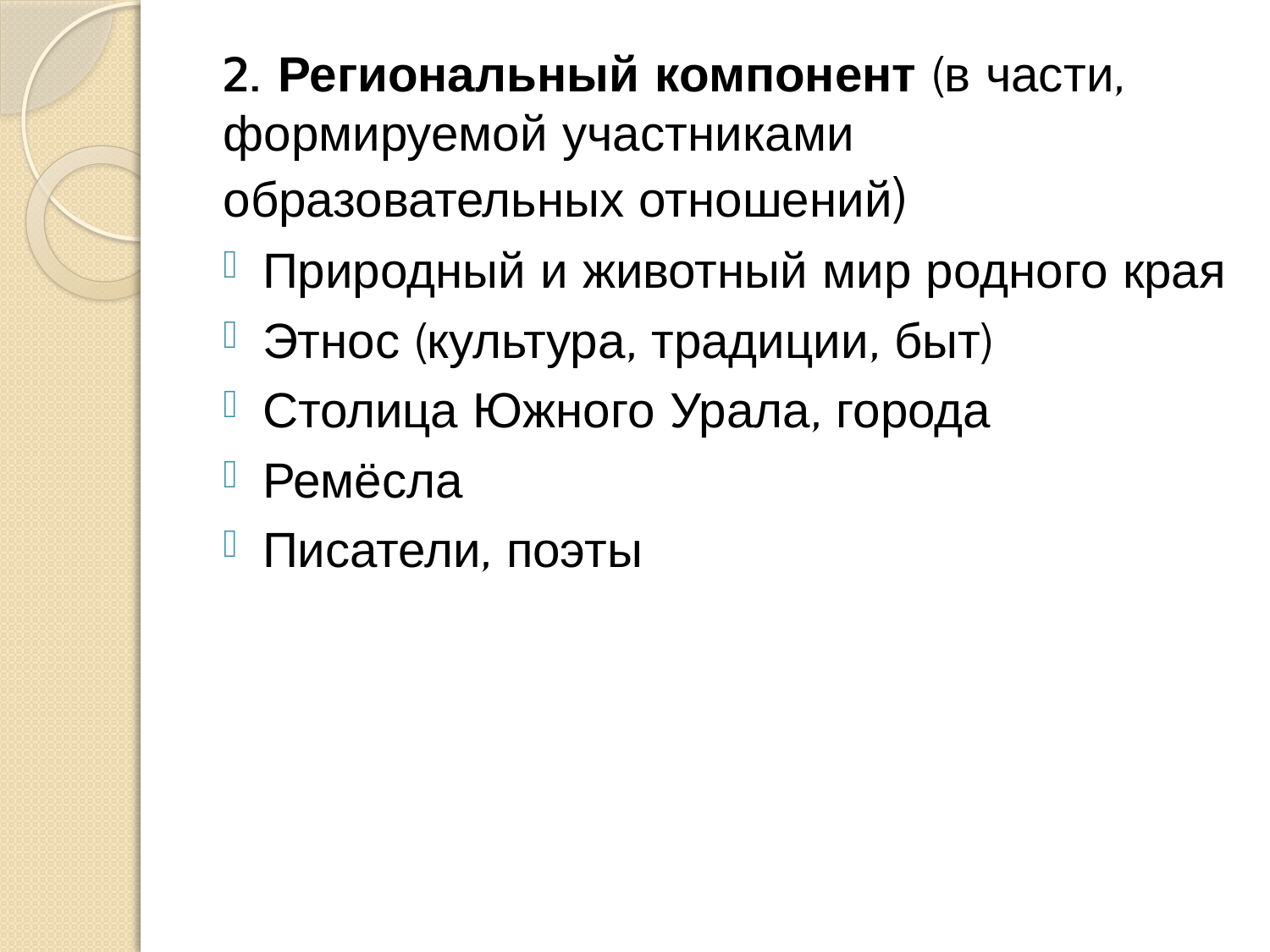

2. Региональный компонент (в части, формируемой участниками образовательных отношений)
Природный и животный мир родного края
Этнос (культура, традиции, быт)
Столица Южного Урала, города
Ремёсла
Писатели, поэты